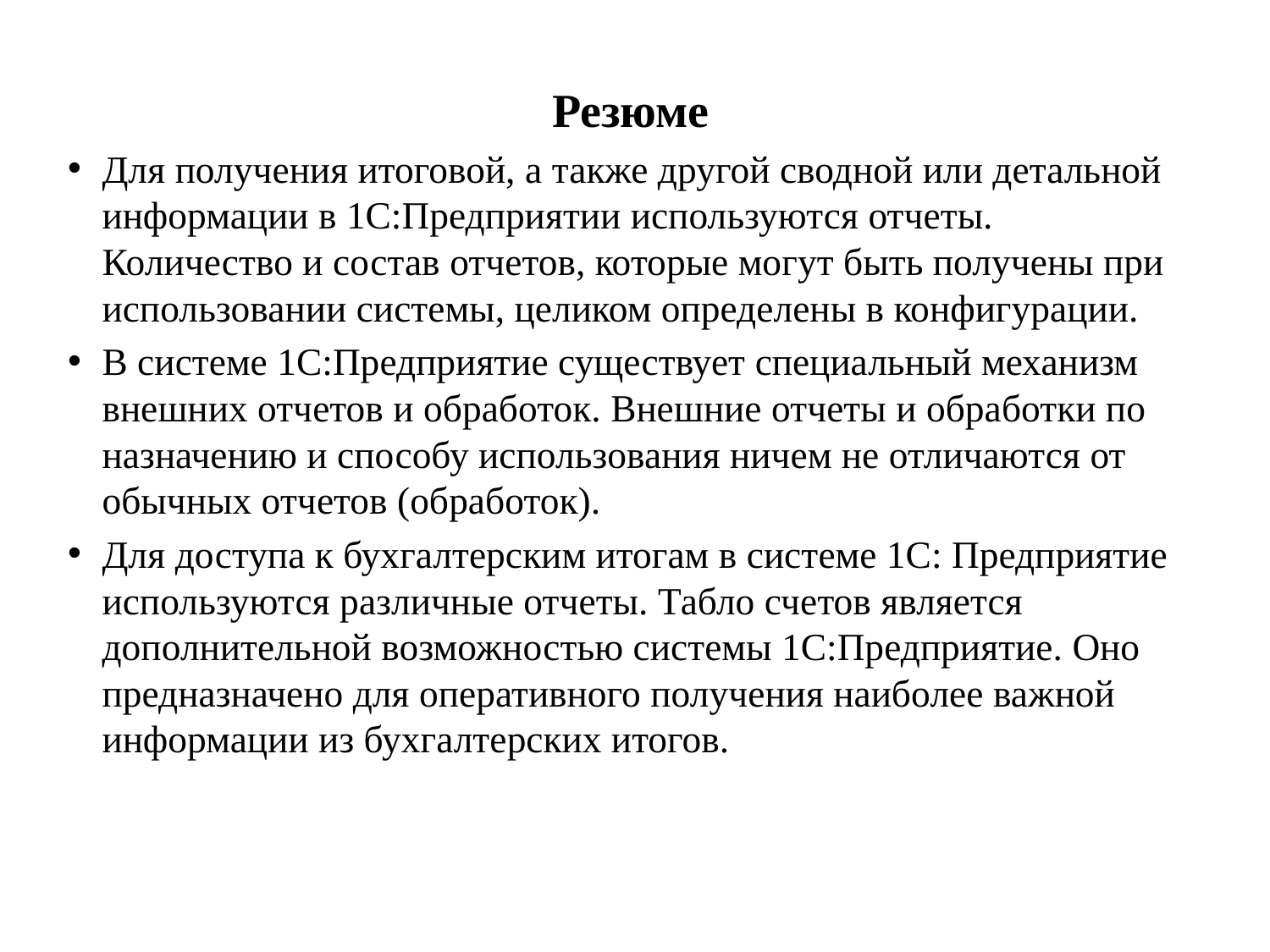

Резюме
Для получения итоговой, а также другой сводной или детальной информации в 1С:Предприятии используются отчеты. Количество и состав отчетов, которые могут быть получены при использовании системы, целиком определены в конфигурации.
В системе 1С:Предприятие существует специальный механизм внешних отчетов и обработок. Внешние отчеты и обработки по назначению и способу использования ничем не отличаются от обычных отчетов (обработок).
Для доступа к бухгалтерским итогам в системе 1С: Предприятие используются различные отчеты. Табло счетов является дополнительной возможностью системы 1C:Предприятие. Оно предназначено для оперативного получения наиболее важной информации из бухгалтерских итогов.